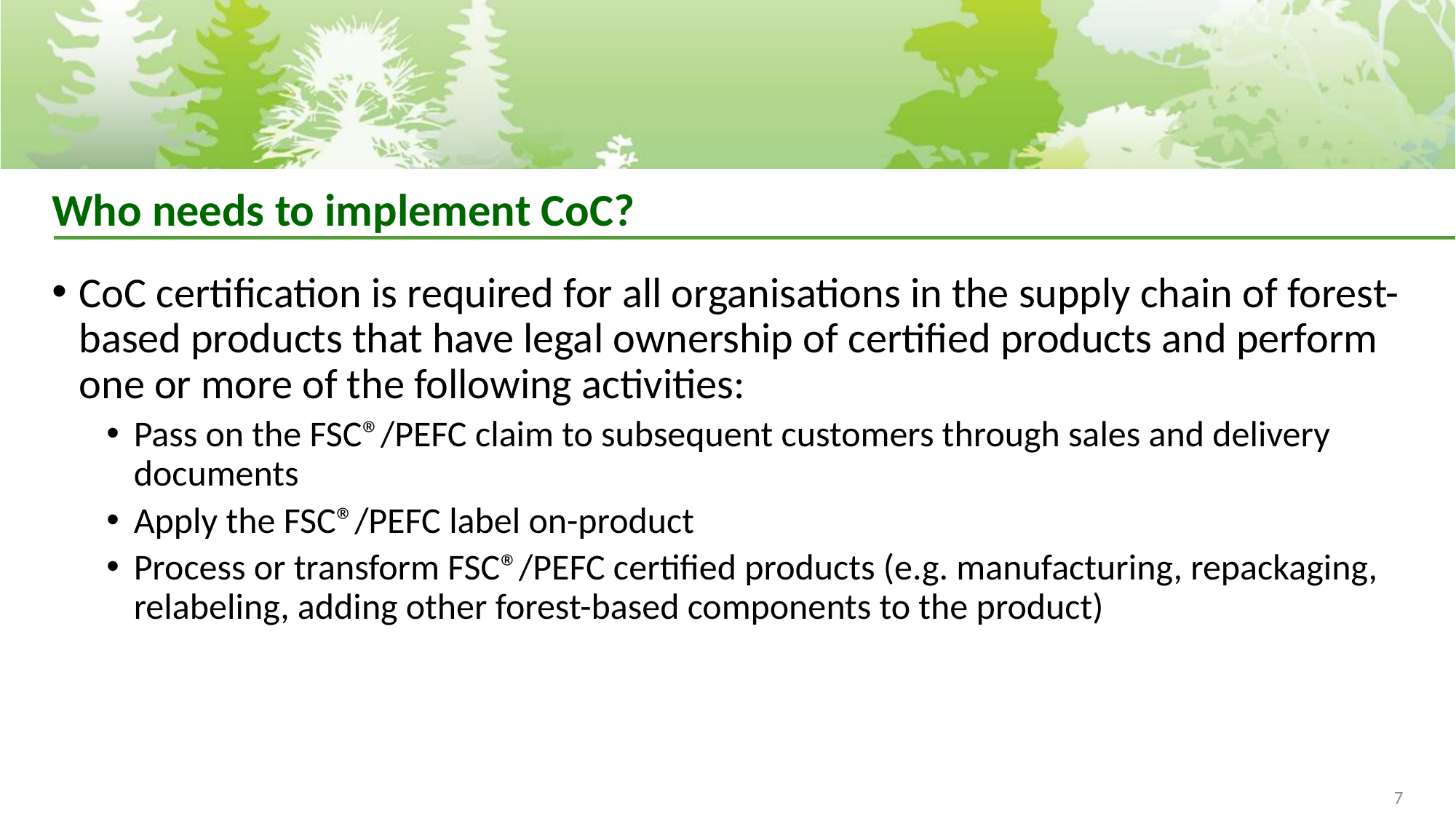

# Who needs to implement CoC?
CoC certification is required for all organisations in the supply chain of forest-based products that have legal ownership of certified products and perform one or more of the following activities:
Pass on the FSC®/PEFC claim to subsequent customers through sales and delivery documents
Apply the FSC®/PEFC label on-product
Process or transform FSC®/PEFC certified products (e.g. manufacturing, repackaging, relabeling, adding other forest-based components to the product)

7